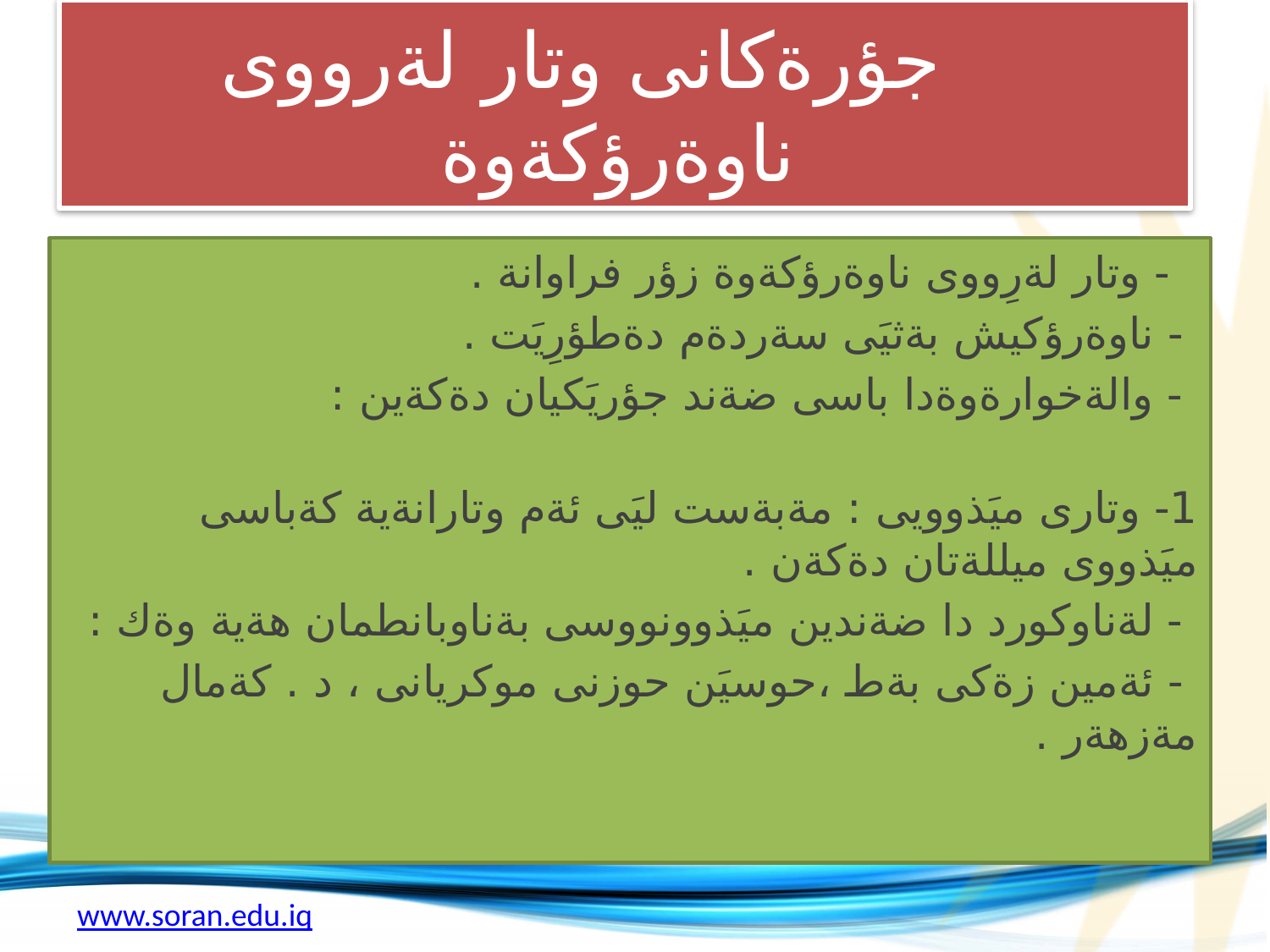

# جؤرةكانى وتار لةرووى ناوةرؤكةوة
  - وتار لةرِووى ناوةرؤكةوة زؤر فراوانة .
 - ناوةرؤكيش بةثيَى سةردةم دةطؤرِيَت .
 - والةخوارةوةدا باسى ضةند جؤريَكيان دةكةين :
1- وتارى ميَذوويى : مةبةست ليَى ئةم وتارانةية كةباسى ميَذووى ميللةتان دةكةن .
 - لةناوكورد دا ضةندين ميَذوونووسى بةناوبانطمان هةية وةك :
 - ئةمين زةكى بةط ،حوسيَن حوزنى موكريانى ، د . كةمال مةزهةر .